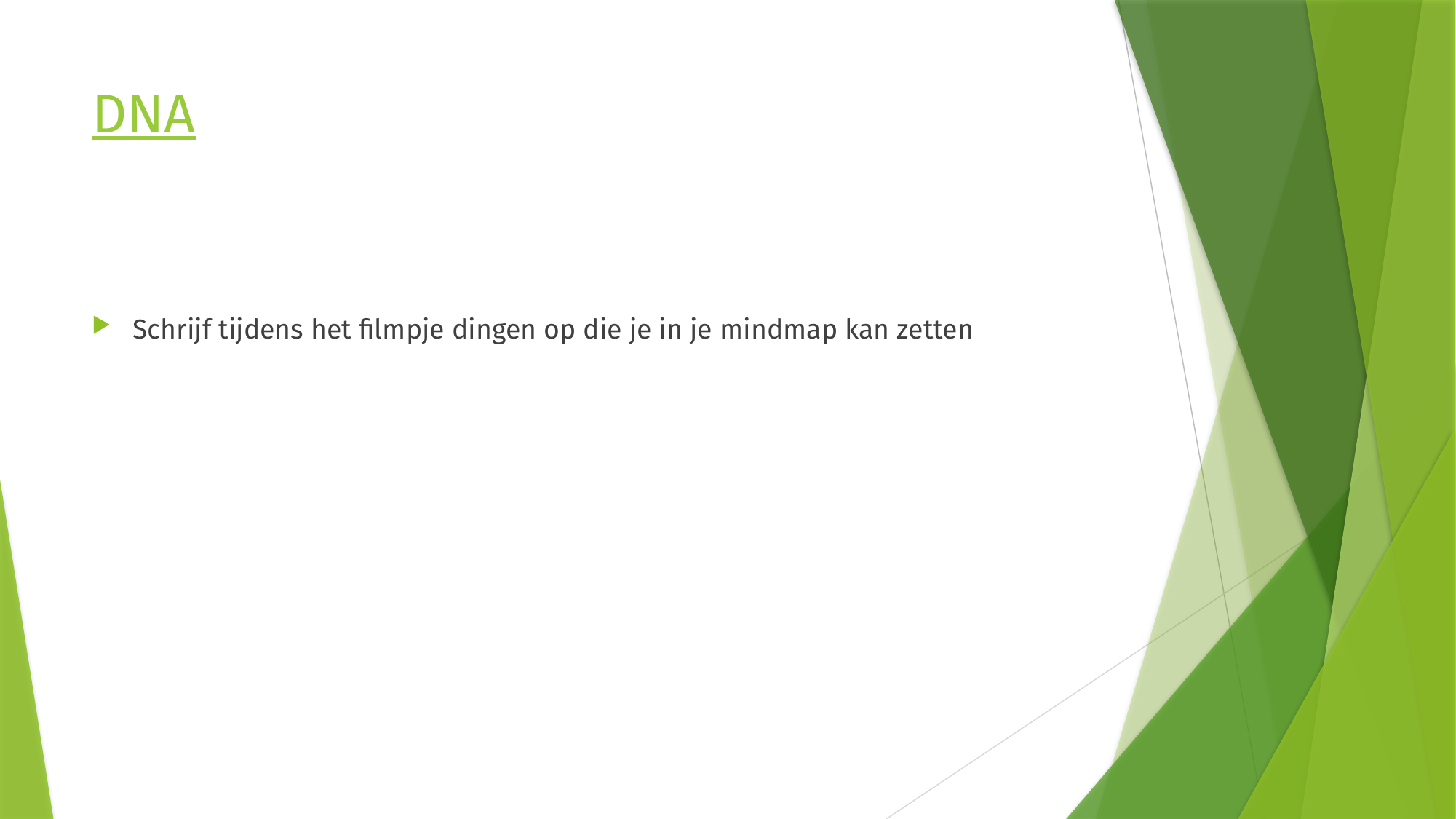

# DNA

Schrijf tijdens het filmpje dingen op die je in je mindmap kan zetten